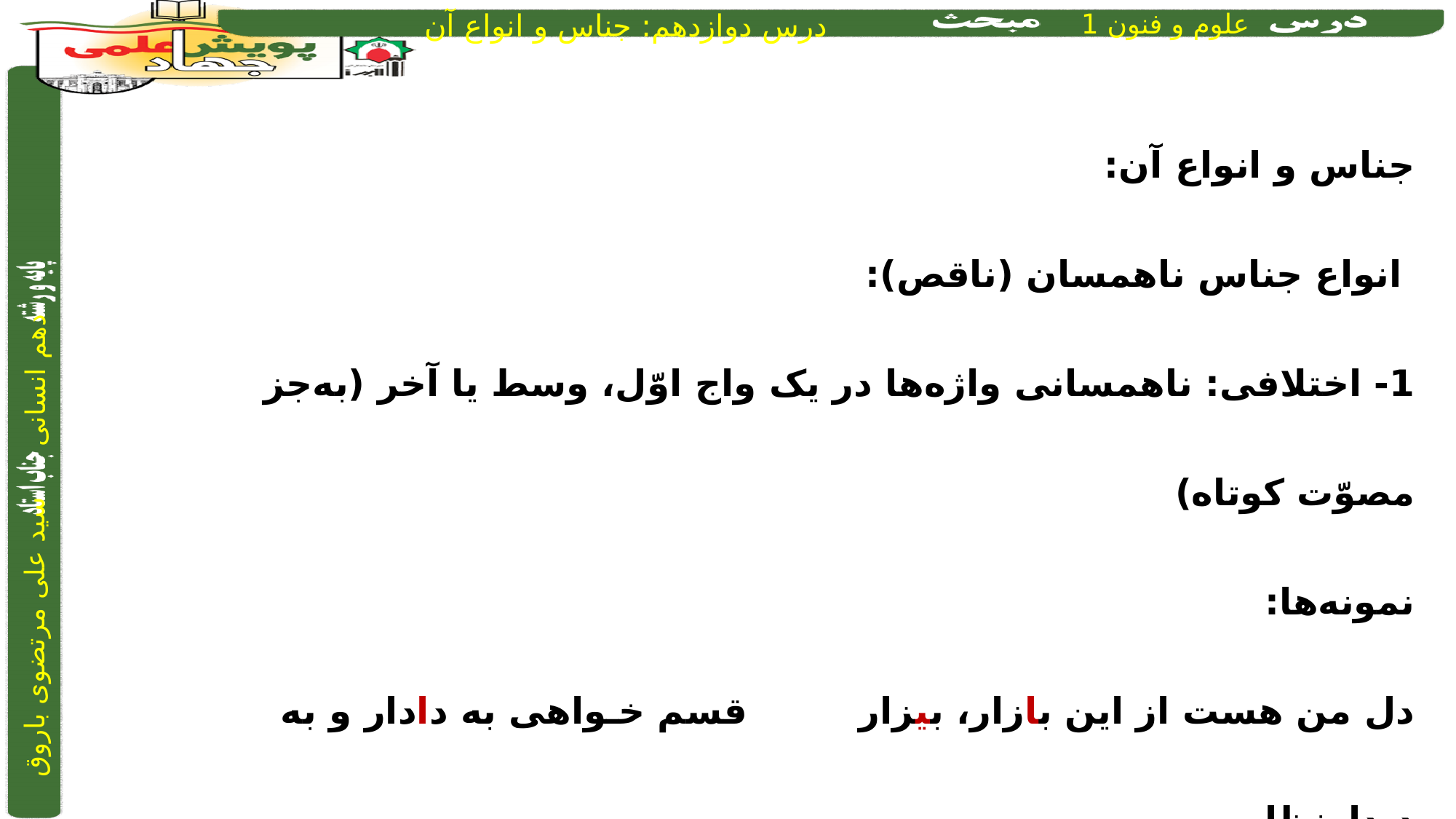

جناس و انواع آن:
 انواع جناس ناهمسان (ناقص):
1- اختلافی: ناهمسانی واژه‌ها در یک واج اوّل، وسط یا آخر (به‌جز مصوّت کوتاه)
نمونه‌ها:
دل من هست از این بازار، بیزار		 قسم خـواهی به دادار و به دیدار	نظامی